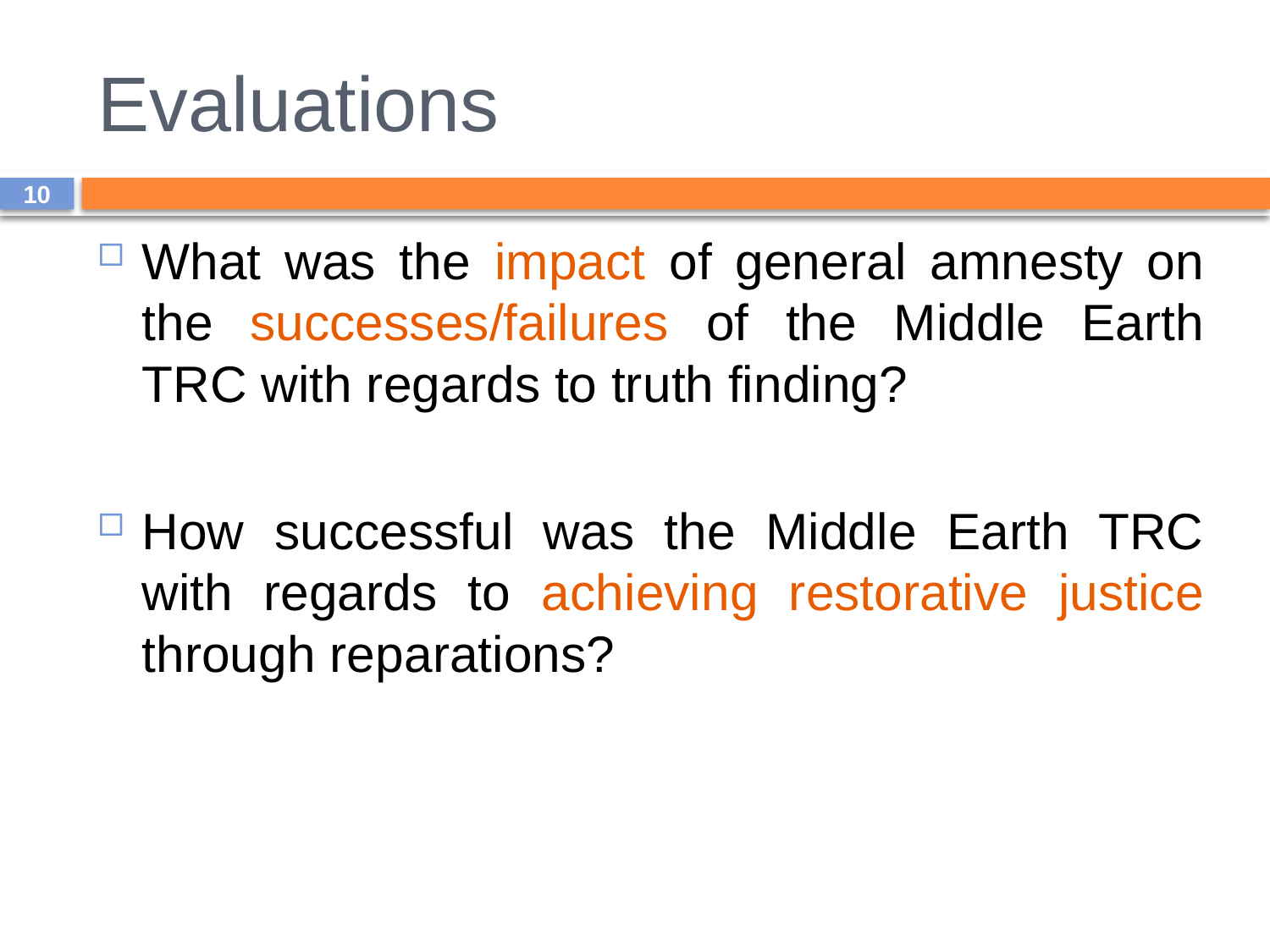

# Evaluations
10
What was the impact of general amnesty on the successes/failures of the Middle Earth TRC with regards to truth finding?

How successful was the Middle Earth TRC with regards to achieving restorative justice through reparations?